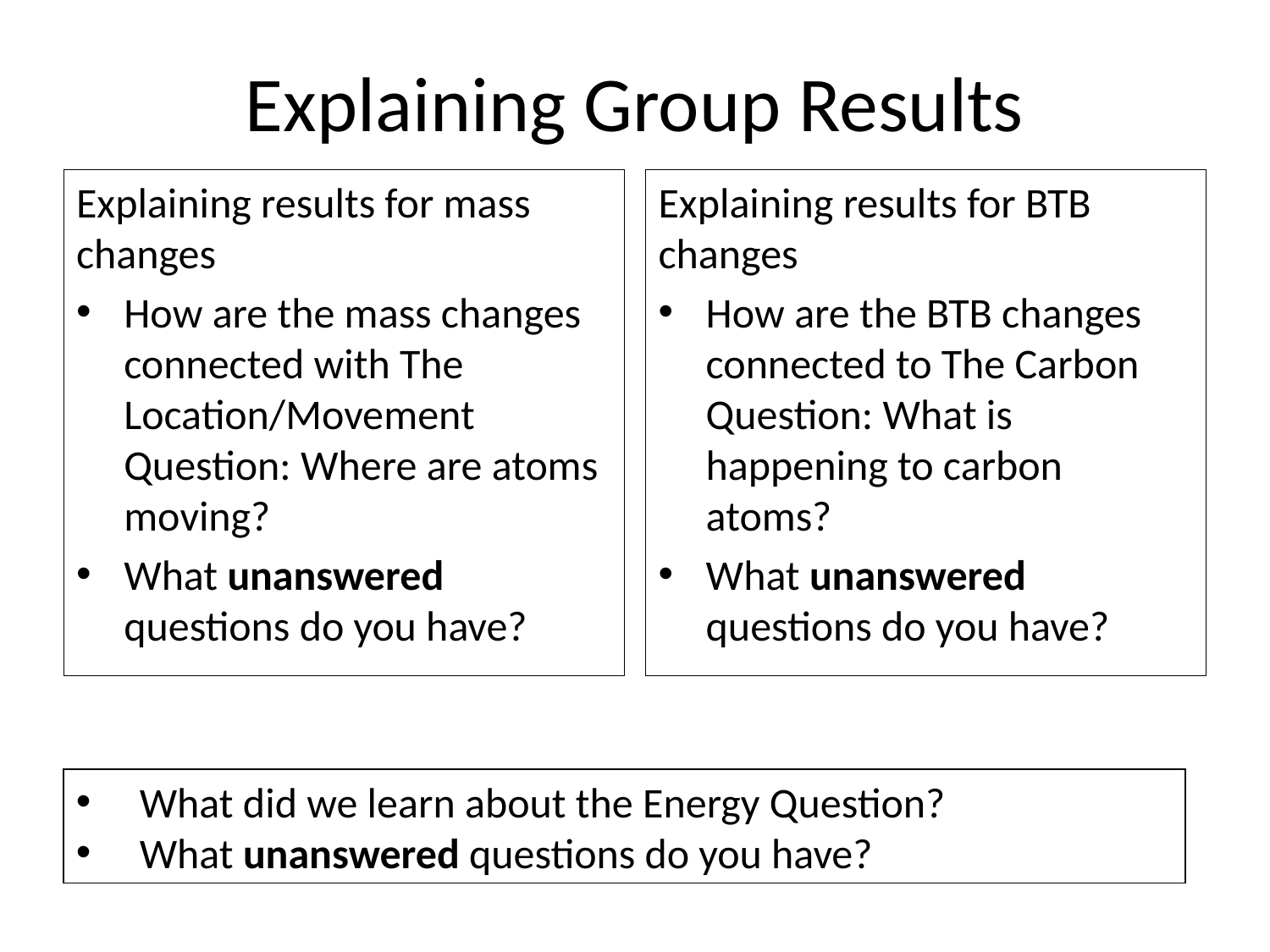

# Explaining Group Results
Explaining results for mass changes
How are the mass changes connected with The Location/Movement Question: Where are atoms moving?
What unanswered questions do you have?
Explaining results for BTB changes
How are the BTB changes connected to The Carbon Question: What is happening to carbon atoms?
What unanswered questions do you have?
What did we learn about the Energy Question?
What unanswered questions do you have?